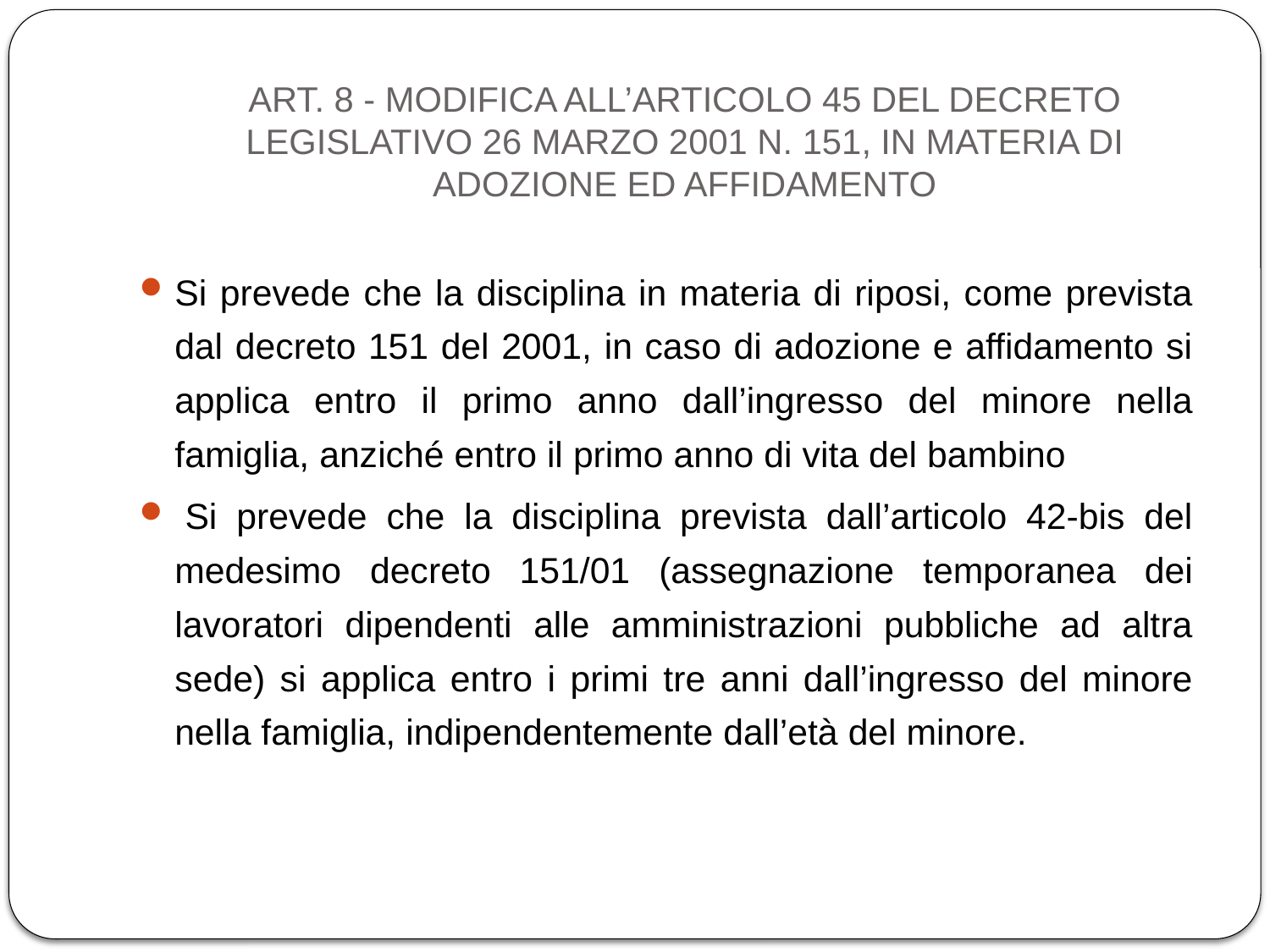

# Art. 8 - Modifica all’articolo 45 del Decreto legislativo 26 marzo 2001 n. 151, in materia di adozione ed affidamento

Si prevede che la disciplina in materia di riposi, come prevista dal decreto 151 del 2001, in caso di adozione e affidamento si applica entro il primo anno dall’ingresso del minore nella famiglia, anziché entro il primo anno di vita del bambino
 Si prevede che la disciplina prevista dall’articolo 42-bis del medesimo decreto 151/01 (assegnazione temporanea dei lavoratori dipendenti alle amministrazioni pubbliche ad altra sede) si applica entro i primi tre anni dall’ingresso del minore nella famiglia, indipendentemente dall’età del minore.